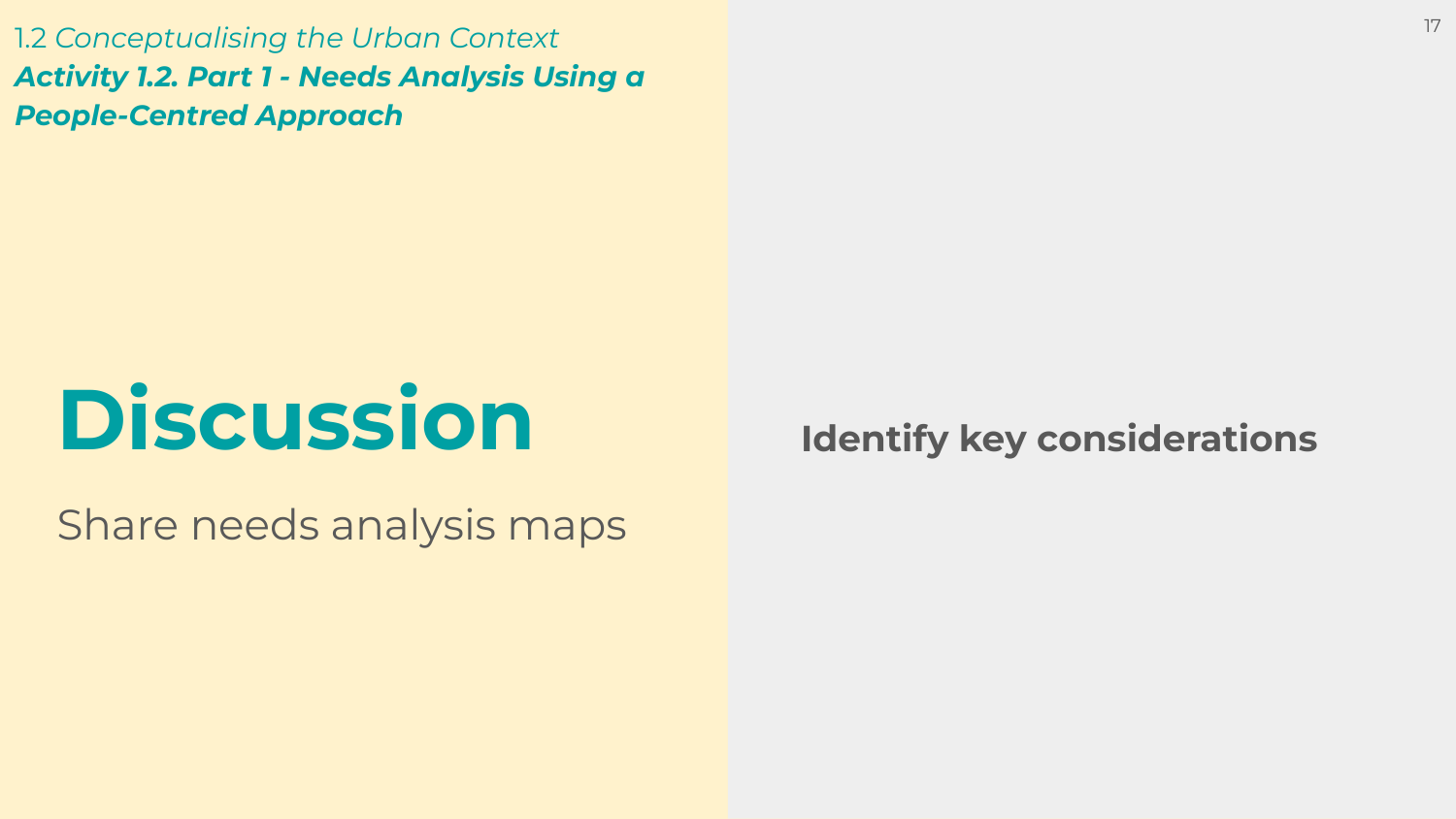

1.2 Conceptualising the Urban Context
Activity 1.2. Part 1 - Needs Analysis Using a
People-Centred Approach
17
Identify key considerations
# Discussion
Share needs analysis maps